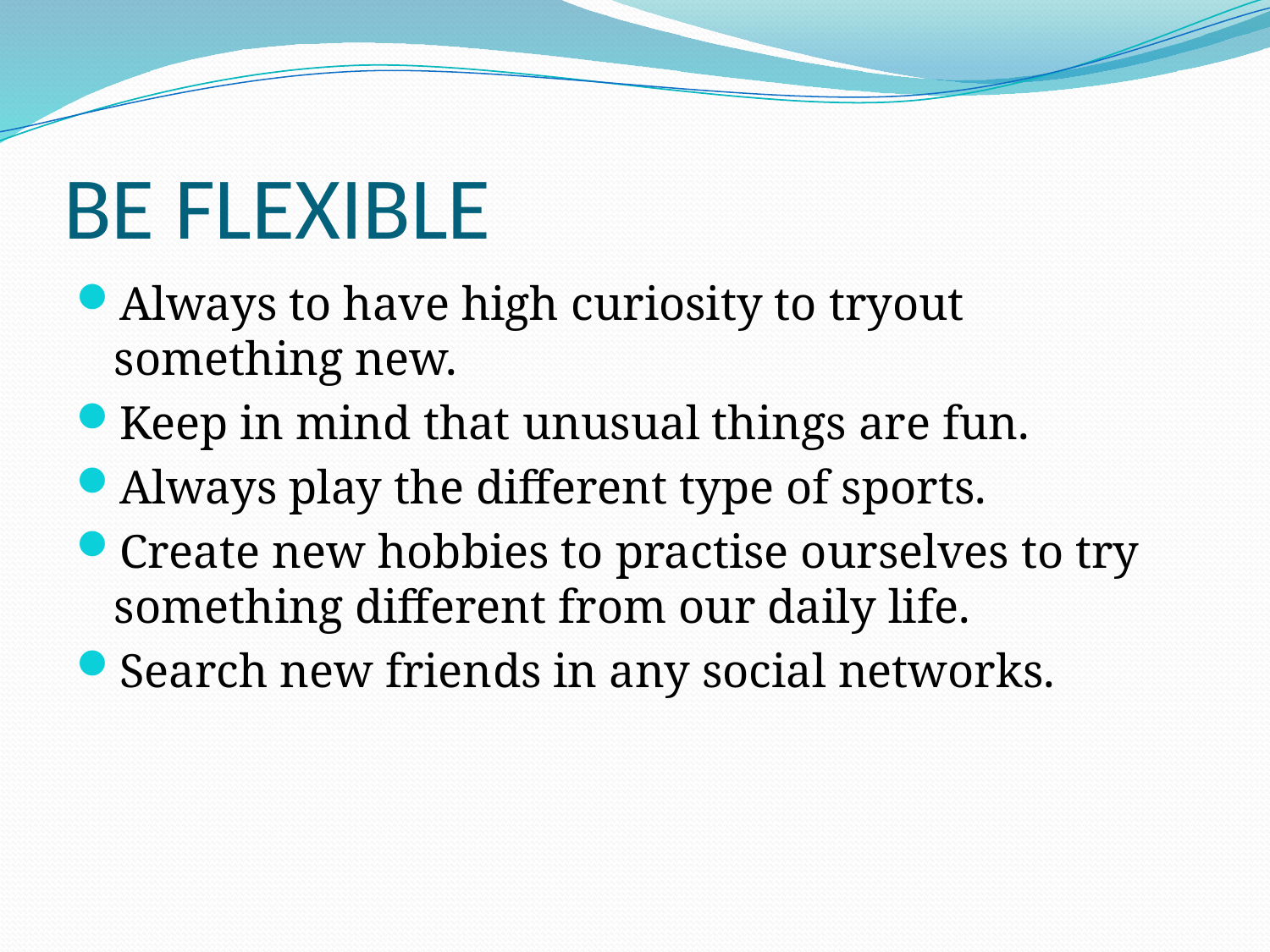

# BE FLEXIBLE
Always to have high curiosity to tryout something new.
Keep in mind that unusual things are fun.
Always play the different type of sports.
Create new hobbies to practise ourselves to try something different from our daily life.
Search new friends in any social networks.